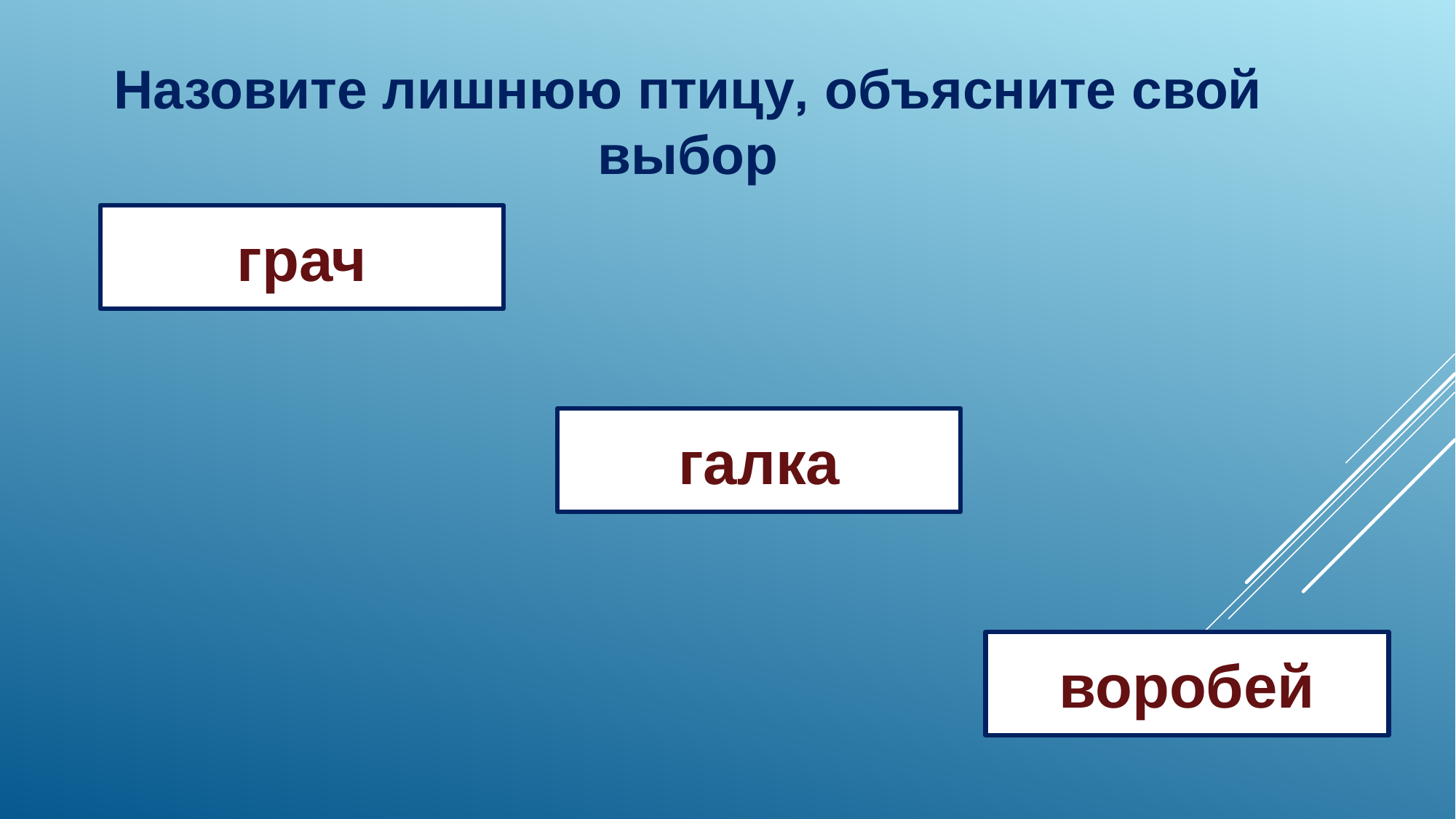

Назовите лишнюю птицу, объясните свой выбор
грач
галка
воробей